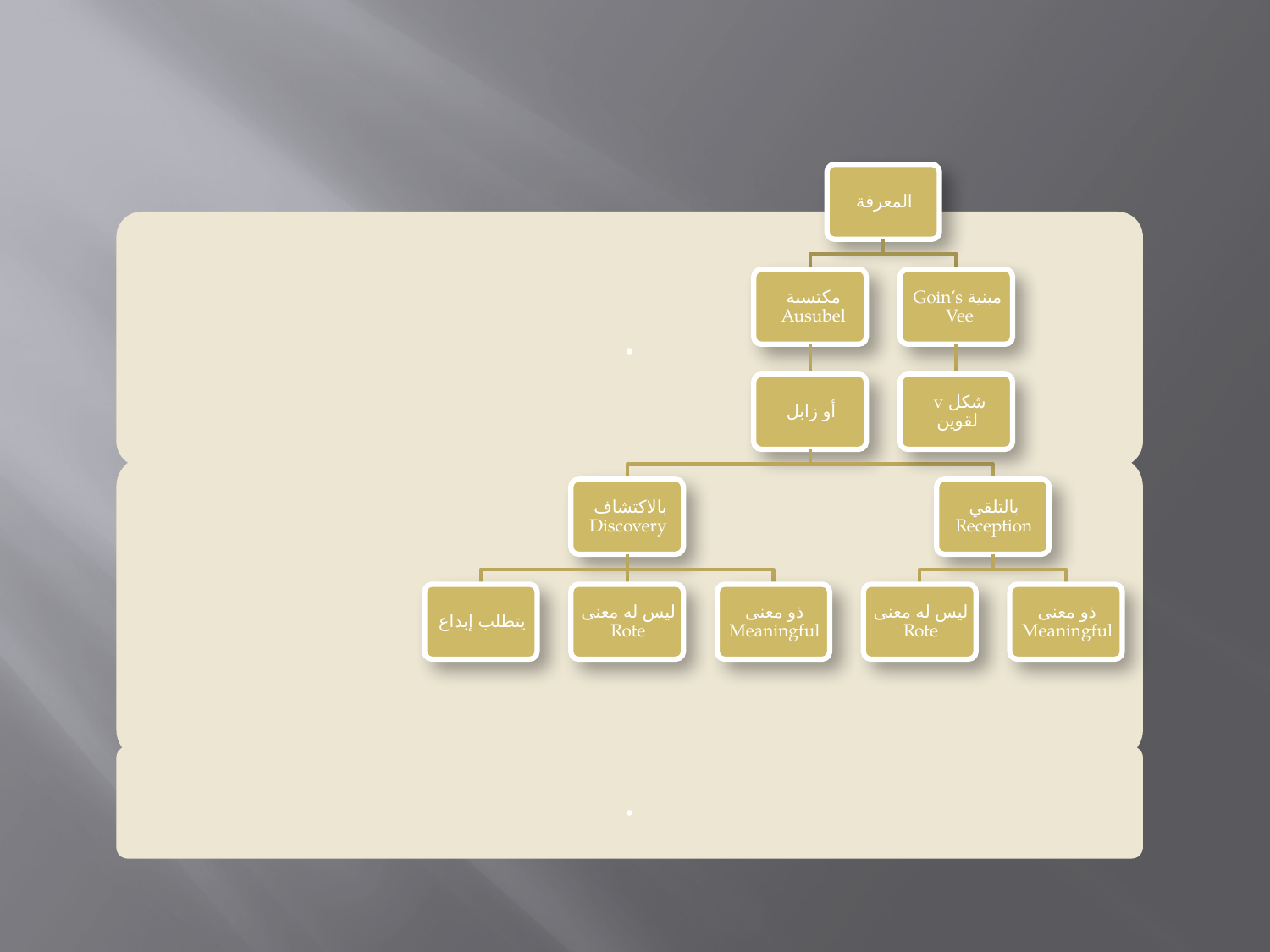

#

.
.
.
المعرفة
مكتسبة  Ausubel
أو زابل
بالاكتشاف  Discovery
يتطلب إبداع
ليس له معنى Rote
ذو معنى Meaningful
بالتلقي Reception
ليس له معنى Rote
ذو معنى Meaningful
مبنية Goin’s Vee
شكل v  لقوين